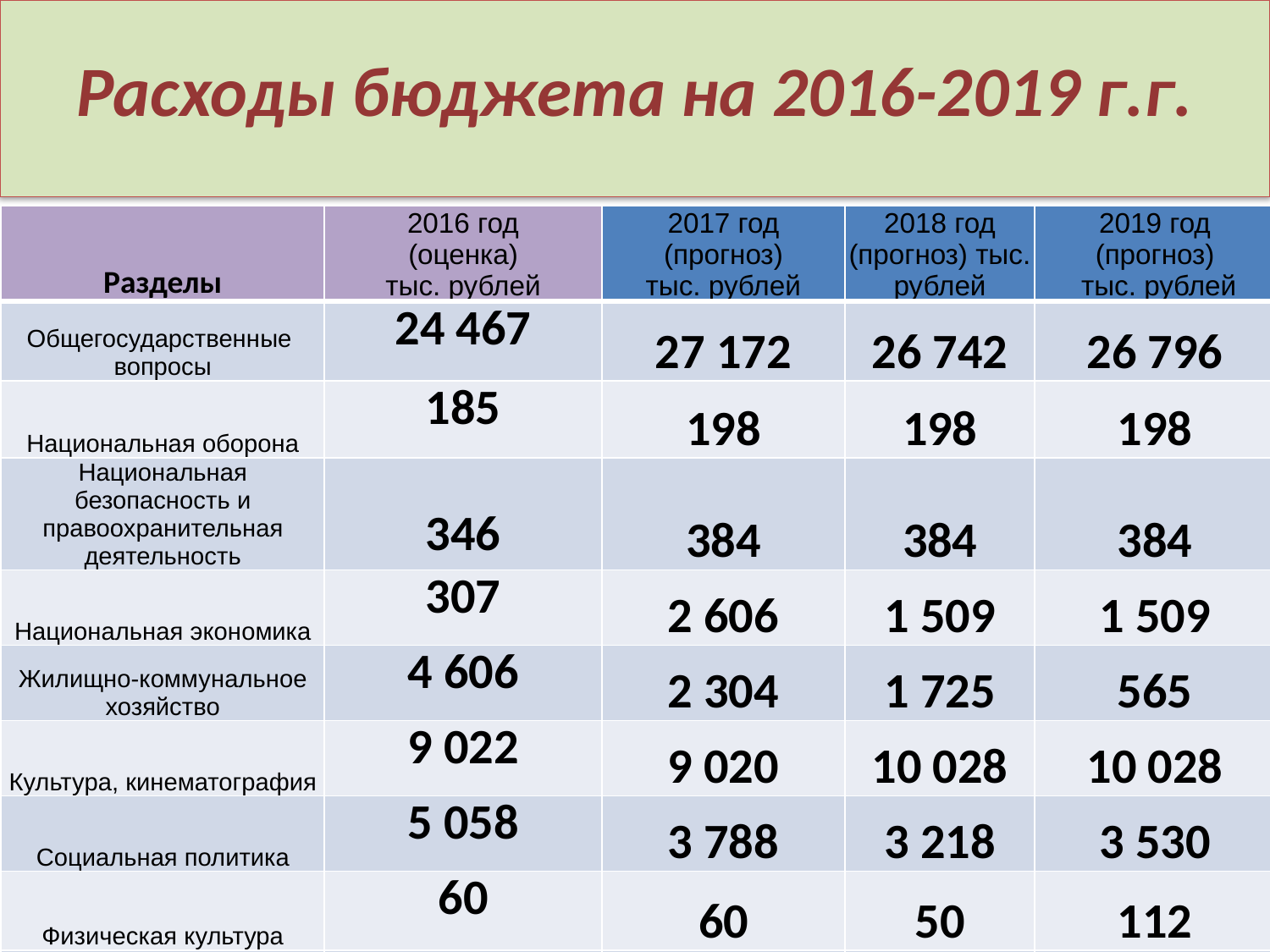

# Расходы бюджета на 2016-2019 г.г.
| Разделы | 2016 год (оценка) тыс. рублей | 2017 год (прогноз) тыс. рублей | 2018 год (прогноз) тыс. рублей | 2019 год (прогноз) тыс. рублей |
| --- | --- | --- | --- | --- |
| Общегосударственные вопросы | 24 467 | 27 172 | 26 742 | 26 796 |
| Национальная оборона | 185 | 198 | 198 | 198 |
| Национальная безопасность и правоохранительная деятельность | 346 | 384 | 384 | 384 |
| Национальная экономика | 307 | 2 606 | 1 509 | 1 509 |
| Жилищно-коммунальное хозяйство | 4 606 | 2 304 | 1 725 | 565 |
| Культура, кинематография | 9 022 | 9 020 | 10 028 | 10 028 |
| Социальная политика | 5 058 | 3 788 | 3 218 | 3 530 |
| Физическая культура | 60 | 60 | 50 | 112 |
| Условно утвержденные расходы | 0 | 0 | 1 124 | 2 269 |
| Всего расходы бюджета | 44 051 | 45 532 | 44 978 | 45 391 |